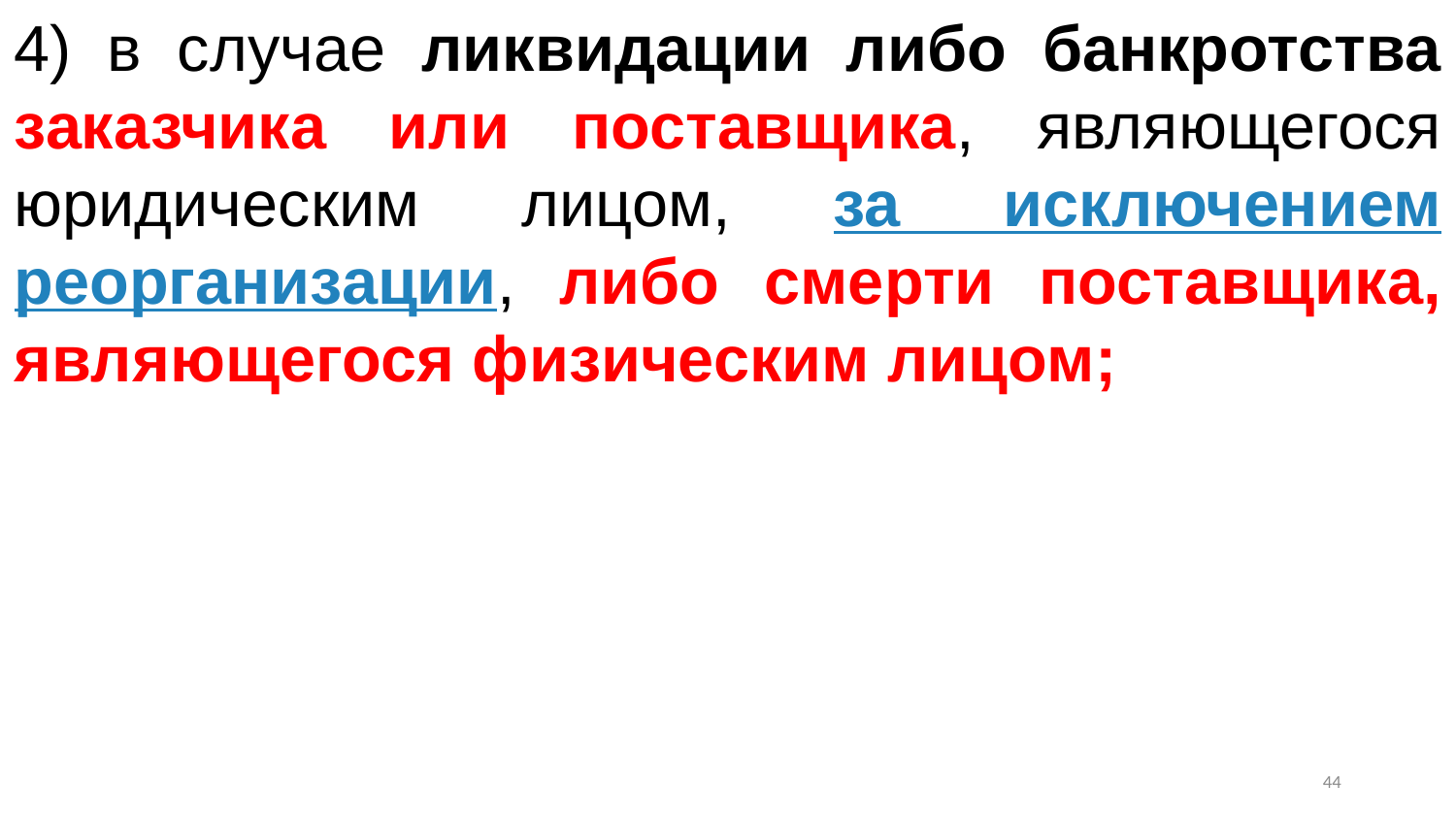

4) в случае ликвидации либо банкротства заказчика или поставщика, являющегося юридическим лицом, за исключением реорганизации, либо смерти поставщика, являющегося физическим лицом;

44